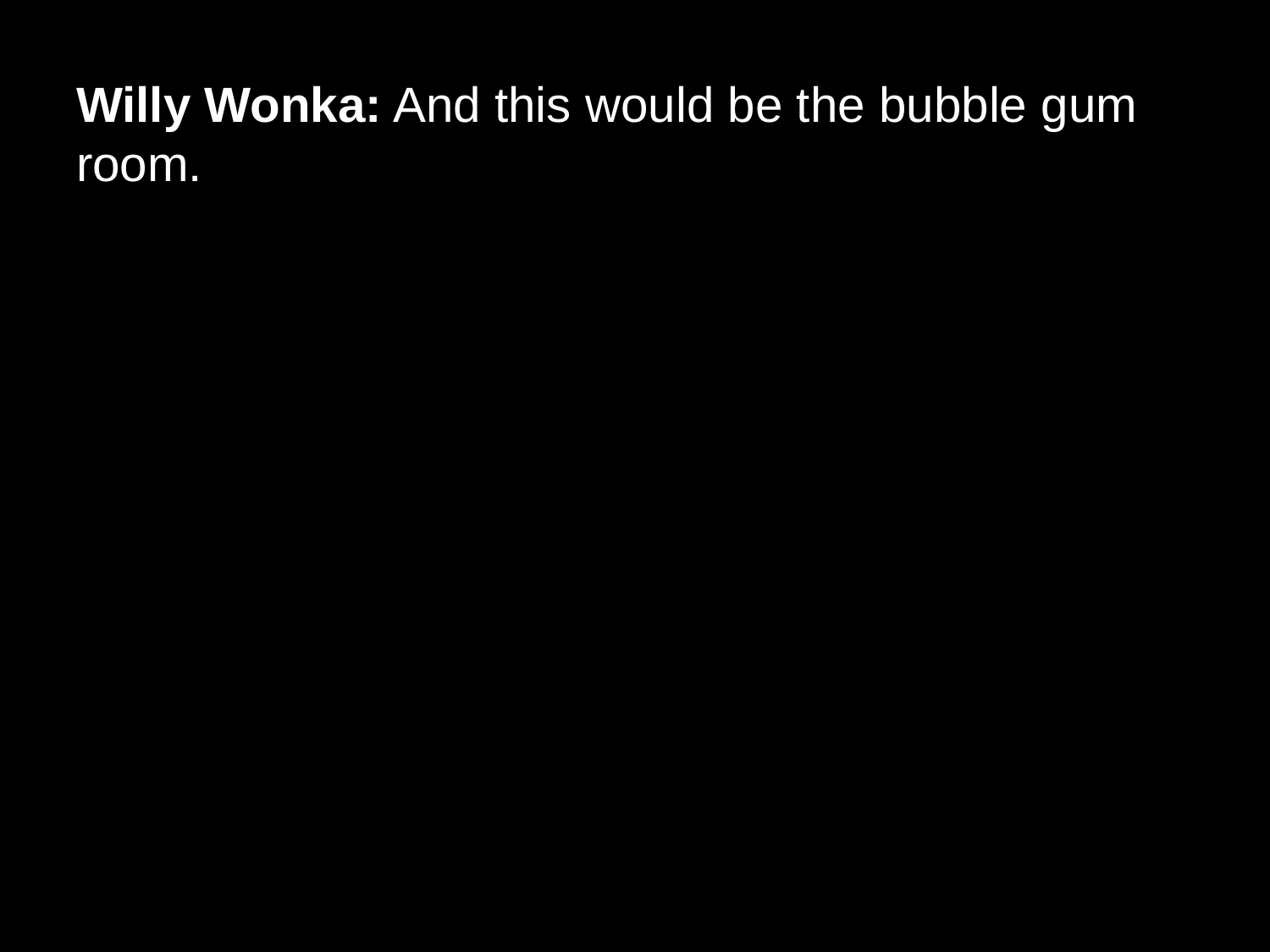

# Willy Wonka: And this would be the bubble gum room.